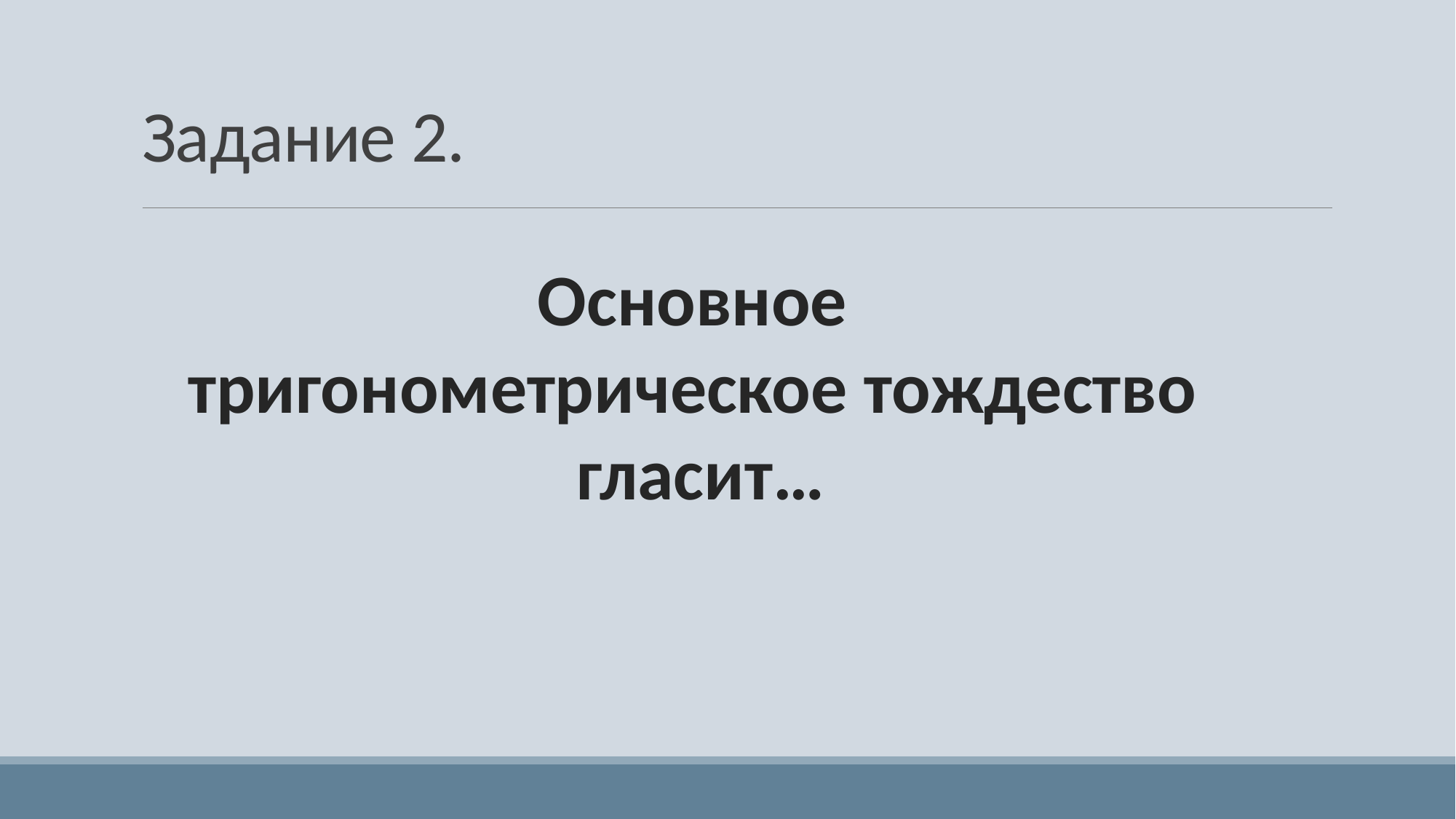

# Задание 2.
Основное
тригонометрическое тождество
гласит…